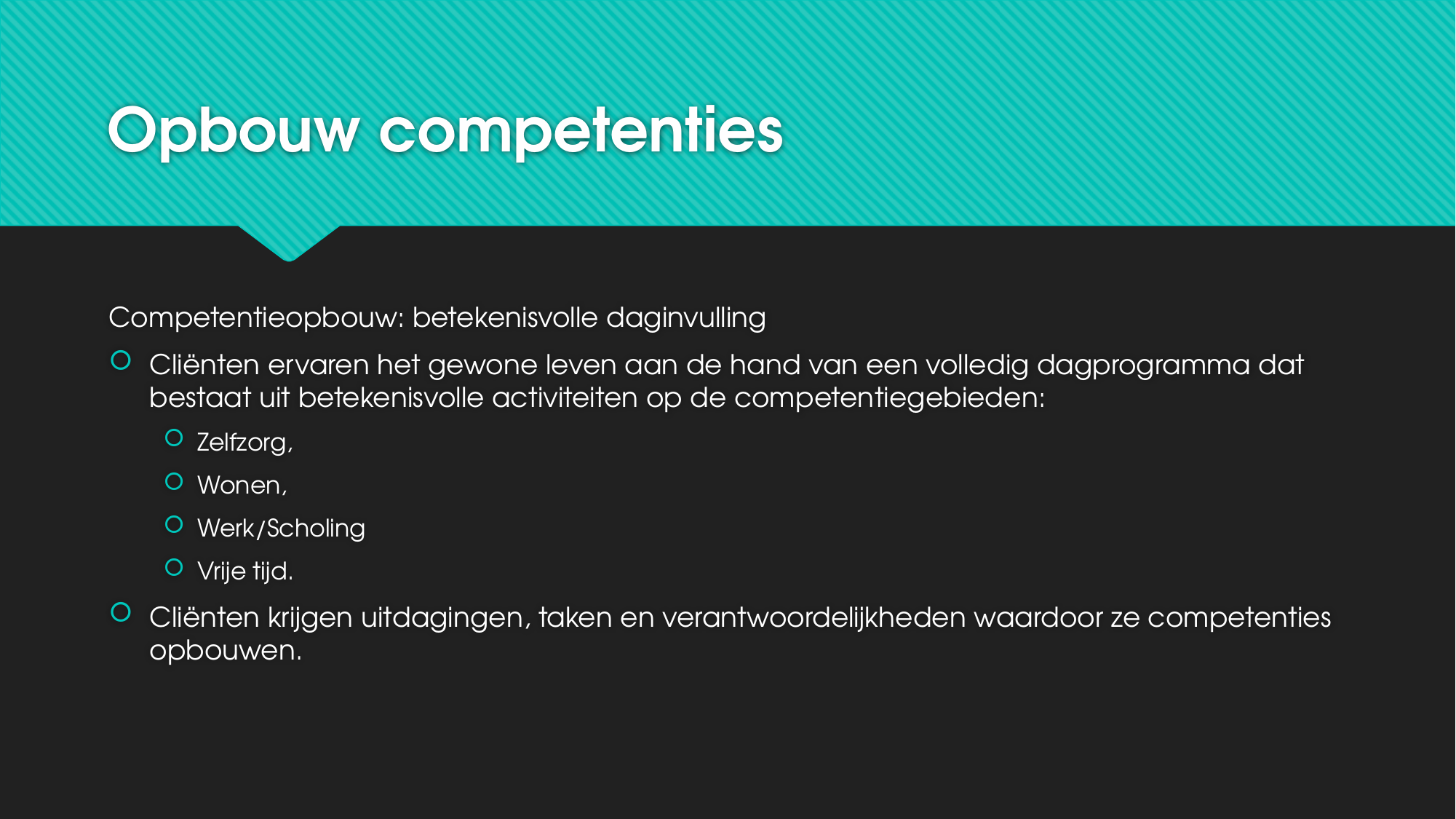

# Opbouw competenties
Competentieopbouw: betekenisvolle daginvulling
Cliënten ervaren het gewone leven aan de hand van een volledig dagprogramma dat bestaat uit betekenisvolle activiteiten op de competentiegebieden:
Zelfzorg,
Wonen,
Werk/Scholing
Vrije tijd.
Cliënten krijgen uitdagingen, taken en verantwoordelijkheden waardoor ze competenties opbouwen.